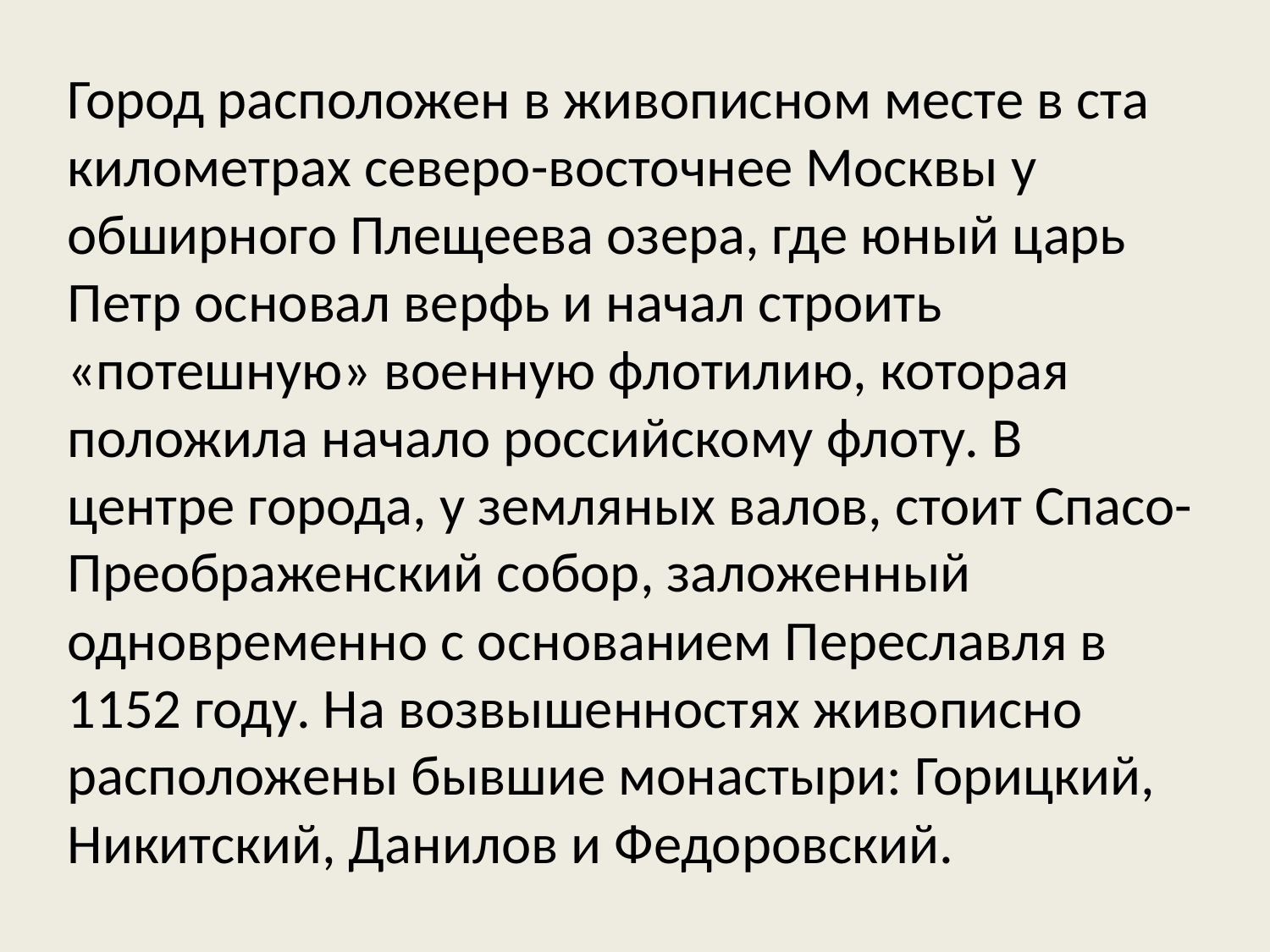

Город расположен в живописном месте в ста километрах северо-восточнее Москвы у обширного Плещеева озера, где юный царь Петр основал верфь и начал строить «потешную» военную флотилию, которая положила начало российскому флоту. В центре города, у земляных валов, стоит Спасо-Преображенский собор, заложенный одновременно с основанием Переславля в 1152 году. На возвышенностях живописно расположены бывшие монастыри: Горицкий, Никитский, Данилов и Федоровский.